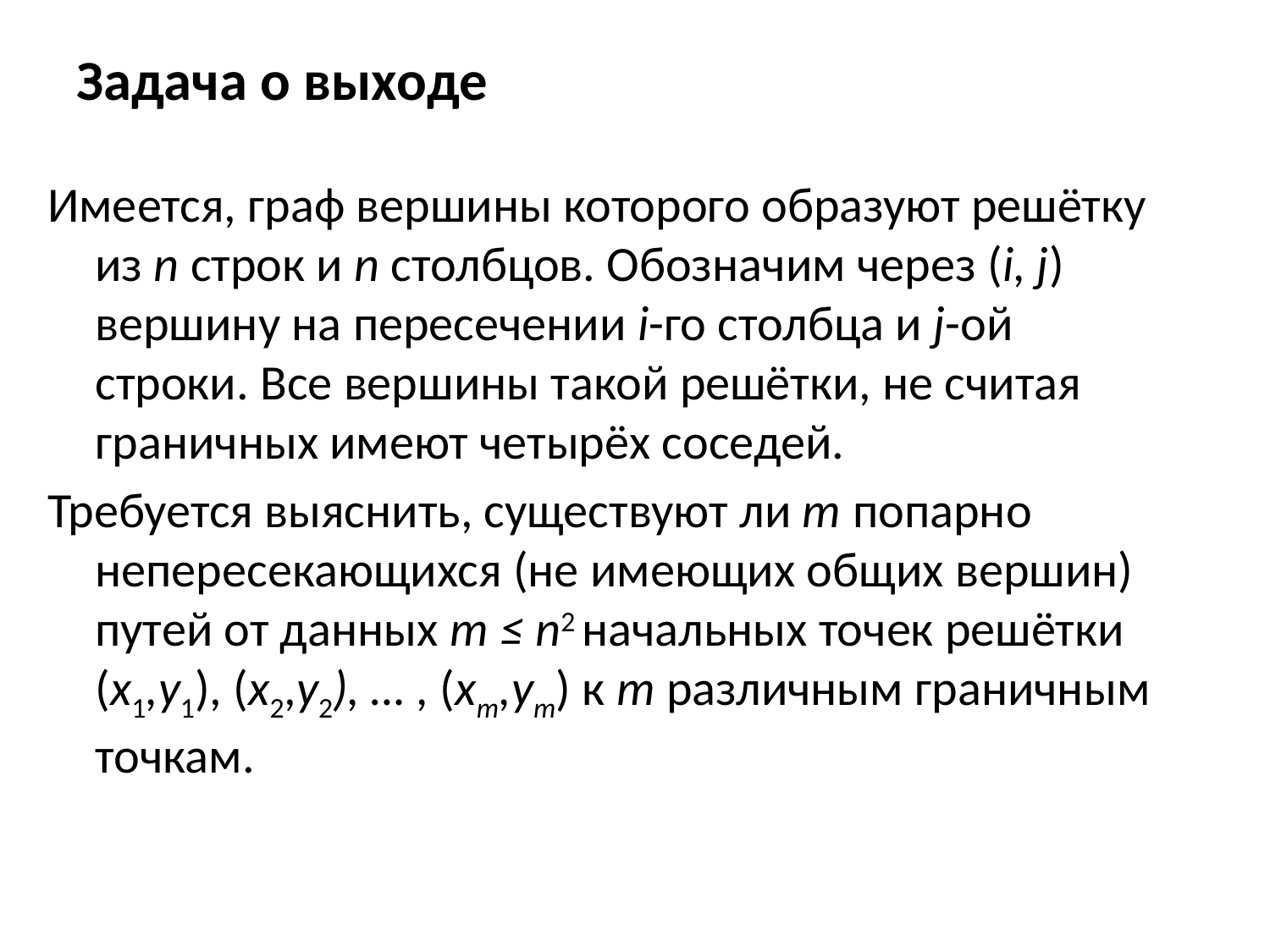

# Задача о выходе
Имеется, граф вершины которого образуют решётку из n строк и n столбцов. Обозначим через (i, j) вершину на пересечении i-го столбца и j-ой строки. Все вершины такой решётки, не считая граничных имеют четырёх соседей.
Требуется выяснить, существуют ли т попарно непересекающихся (не имеющих общих вершин) путей от данных т ≤ n2 начальных точек решётки (x1,y1), (х2,y2), … , (хт,yт) к т различным граничным точкам.